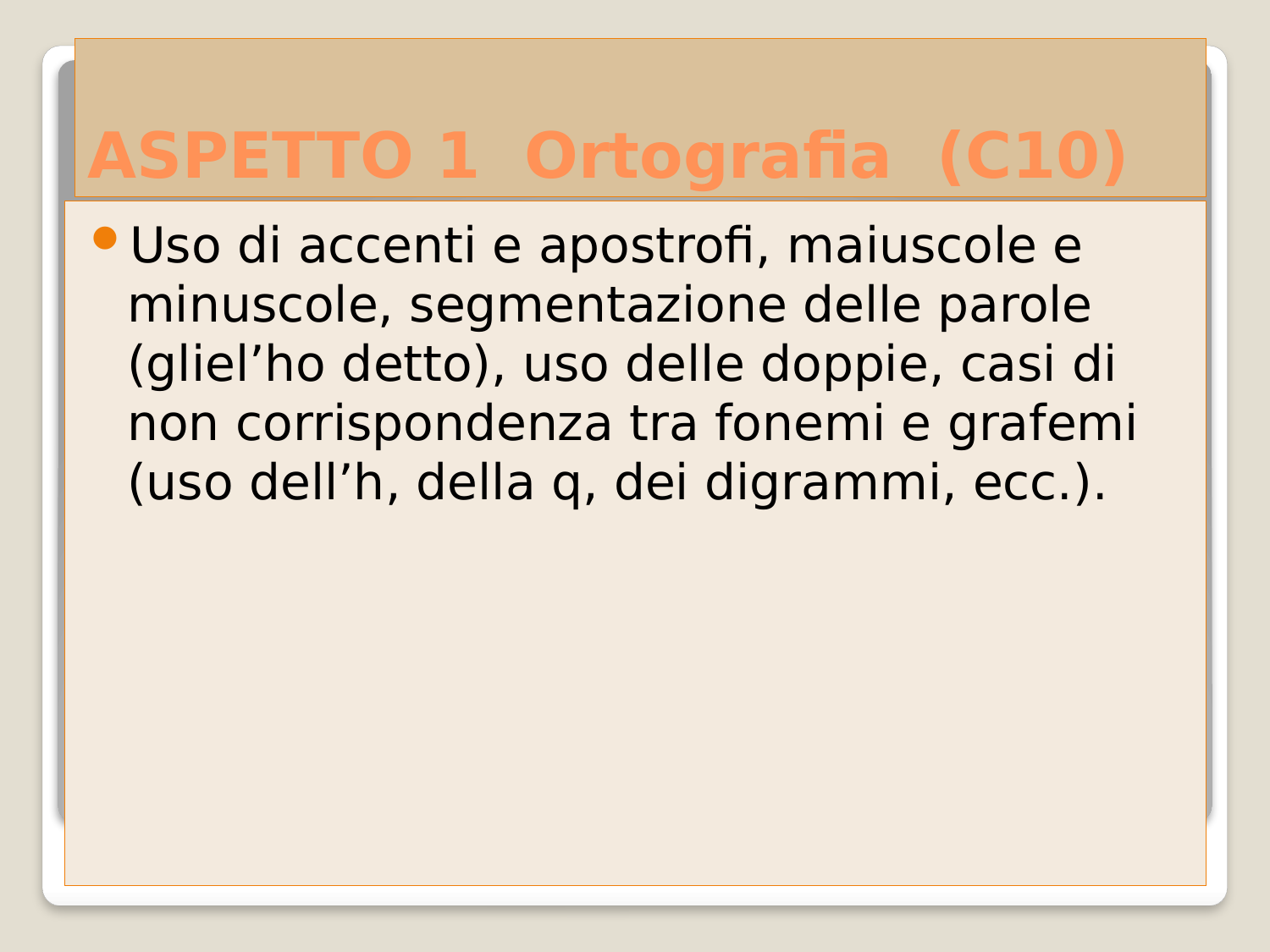

# ASPETTO 1  Ortografia  (C10)
Uso di accenti e apostrofi, maiuscole e minuscole, segmentazione delle parole (gliel’ho detto), uso delle doppie, casi di non corrispondenza tra fonemi e grafemi (uso dell’h, della q, dei digrammi, ecc.).